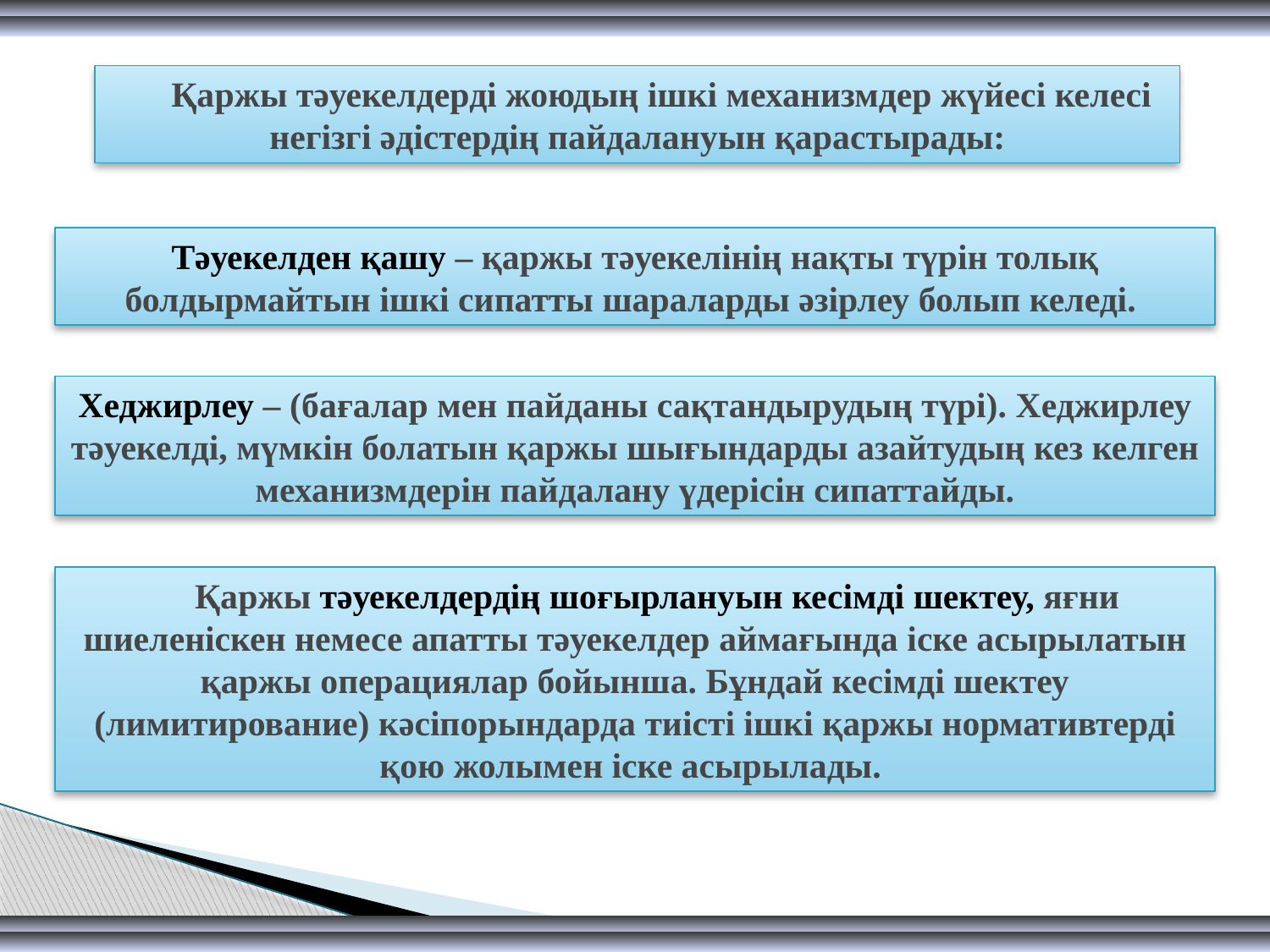

Қаржы тәуекелдерді жоюдың ішкі механизмдер жүйесі келесі негізгі әдістердің пайдалануын қарастырады:
Тәуекелден қашу – қаржы тәуекелінің нақты түрін толық болдырмайтын ішкі сипатты шараларды әзірлеу болып келеді.
Хеджирлеу – (бағалар мен пайданы сақтандырудың түрі). Хеджирлеу тәуекелді, мүмкін болатын қаржы шығындарды азайтудың кез келген механизмдерін пайдалану үдерісін сипаттайды.
Қаржы тәуекелдердің шоғырлануын кесімді шектеу, яғни  шиеленіскен немесе апатты тәуекелдер аймағында іске асырылатын қаржы операциялар бойынша. Бұндай кесімді шектеу (лимитирование) кәсіпорындарда тиісті ішкі қаржы нормативтерді қою жолымен іске асырылады.